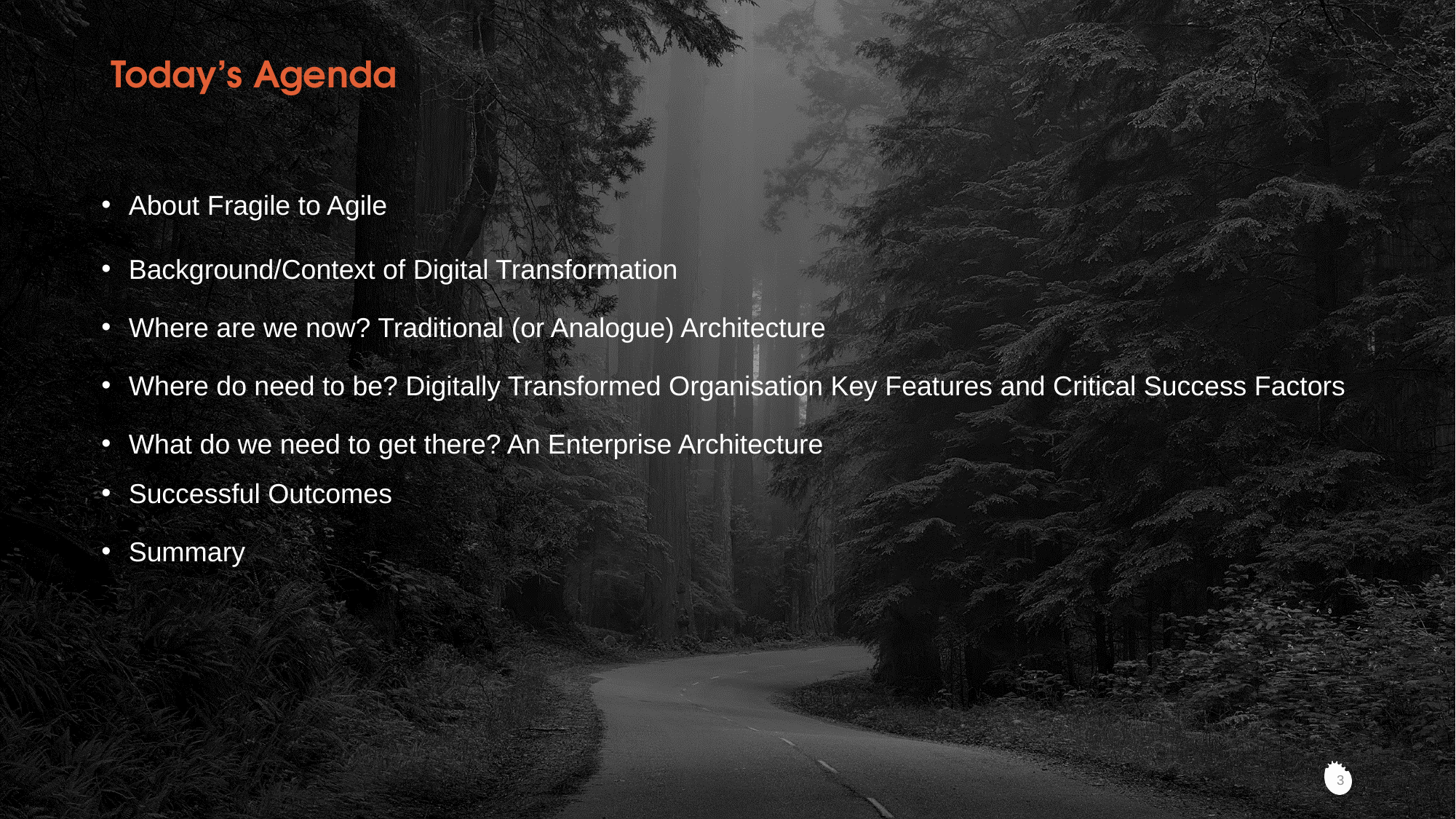

# Today’s Agenda
About Fragile to Agile
Background/Context of Digital Transformation
Where are we now? Traditional (or Analogue) Architecture
Where do need to be? Digitally Transformed Organisation Key Features and Critical Success Factors
What do we need to get there? An Enterprise Architecture
Successful Outcomes
Summary
3